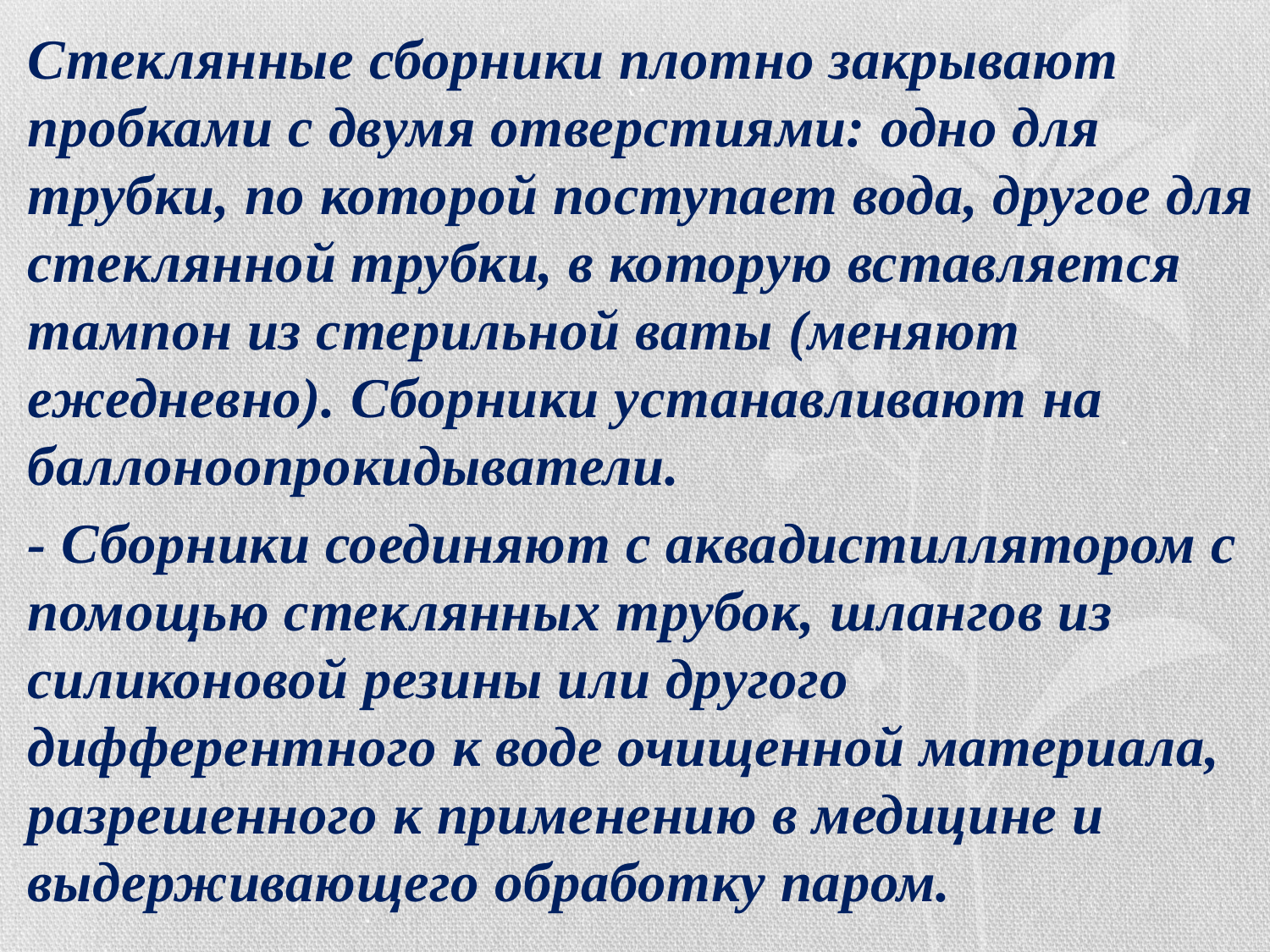

Стеклянные сборники плотно закрывают пробками с двумя отверстиями: одно для трубки, по которой поступает вода, другое для стеклянной трубки, в которую вставляется тампон из стерильной ваты (меняют ежедневно). Сборники устанавливают на баллоноопрокидыватели.
- Сборники соединяют с аквадистиллятором с помощью стеклянных трубок, шлангов из силиконовой резины или другого дифферентного к воде очищенной материала, разрешенного к применению в медицине и выдерживающего обработку паром.